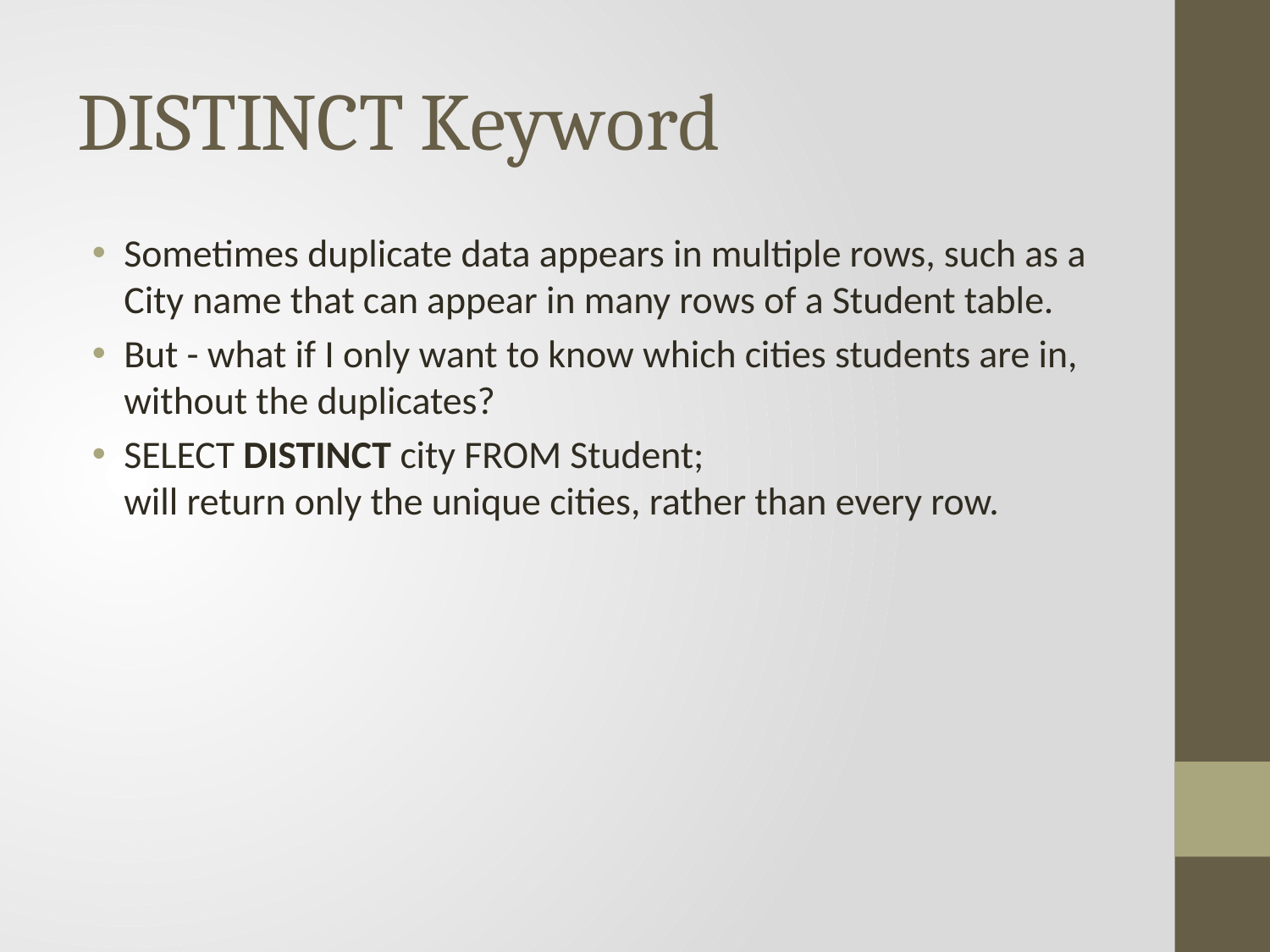

# DISTINCT Keyword
Sometimes duplicate data appears in multiple rows, such as a City name that can appear in many rows of a Student table.
But - what if I only want to know which cities students are in, without the duplicates?
SELECT DISTINCT city FROM Student;
will return only the unique cities, rather than every row.